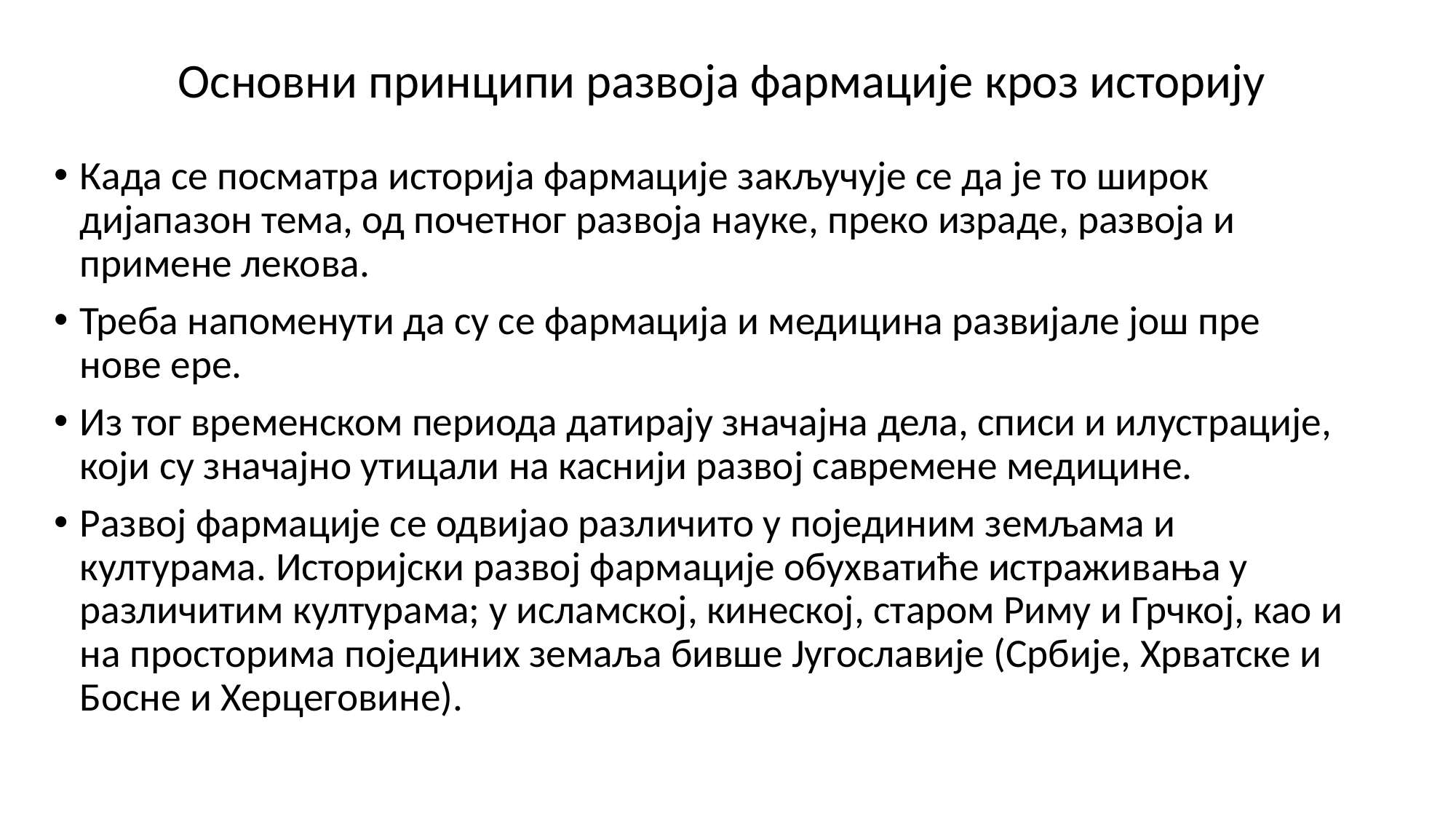

# Основни принципи развоја фармације кроз историју
Када се посматра историја фармације закључује се да је то широк дијапазон тема, од почетног развоја науке, преко израде, развоја и примене лекова.
Треба напоменути да су се фармација и медицина развијале још пре нове ере.
Из тог временском периода датирају значајна дела, списи и илустрације, који су значајно утицали на каснији развој савремене медицине.
Развој фармације се одвијао различито у појединим земљама и културама. Историјски развој фармације обухватиће истраживања у различитим културама; у исламској, кинеској, старом Риму и Грчкој, као и на просторима појединих земаља бивше Југославије (Србије, Хрватске и Босне и Херцеговине).